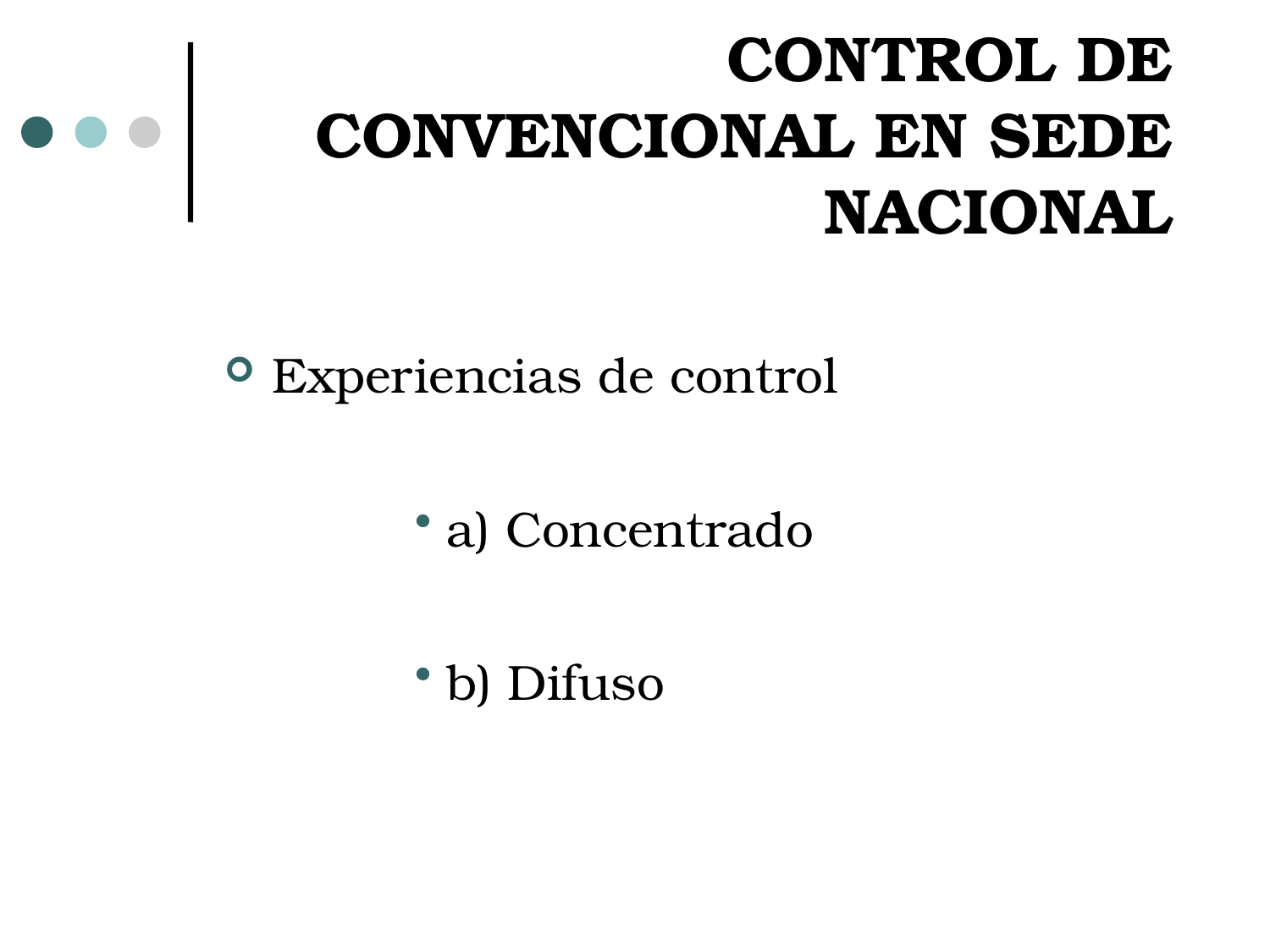

# CONTROL DE CONVENCIONAL EN SEDE NACIONAL

Experiencias de control

a) Concentrado

b) Difuso